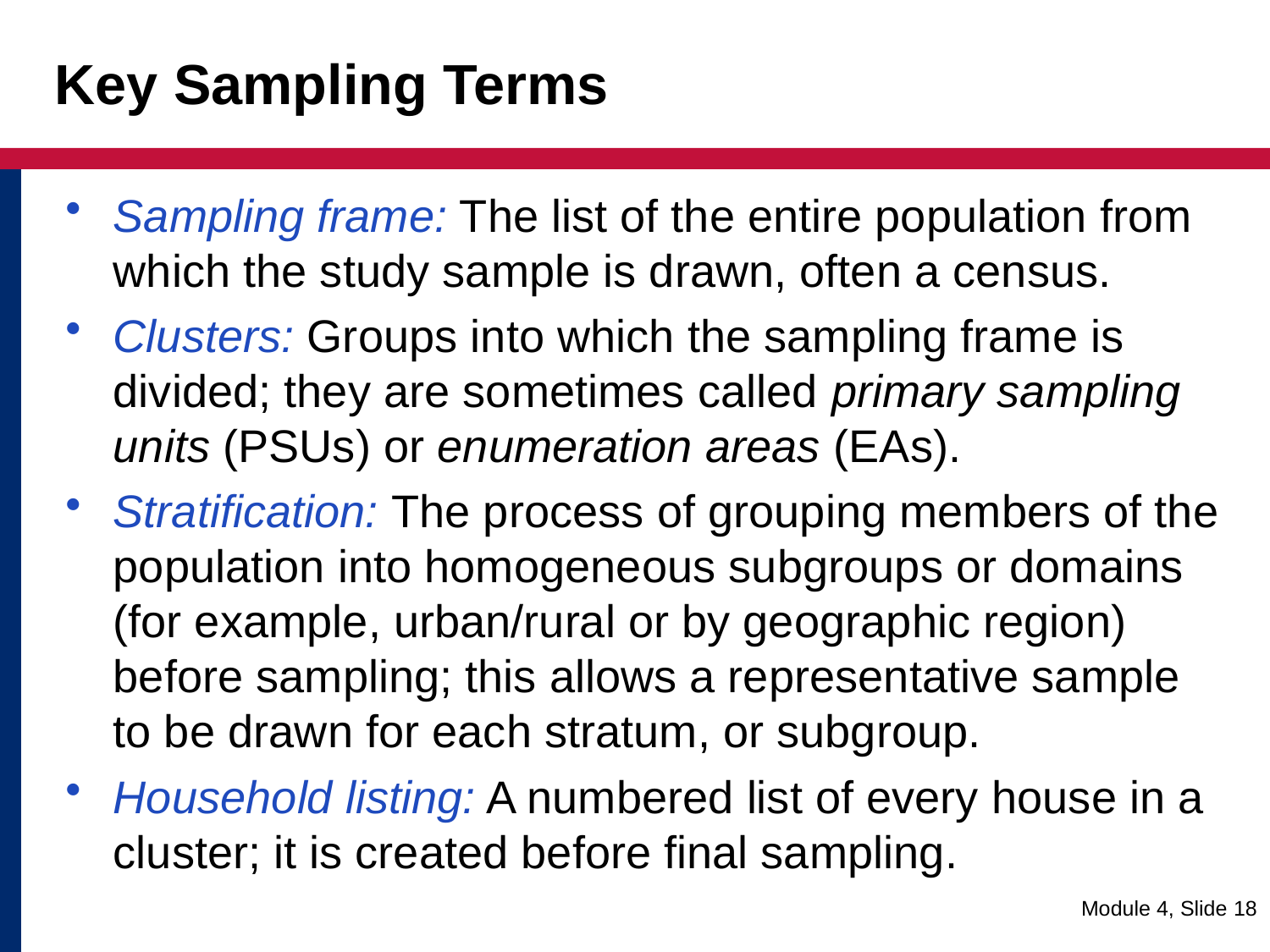

# Key Sampling Terms
Sampling frame: The list of the entire population from which the study sample is drawn, often a census.
Clusters: Groups into which the sampling frame is divided; they are sometimes called primary sampling units (PSUs) or enumeration areas (EAs).
Stratification: The process of grouping members of the population into homogeneous subgroups or domains (for example, urban/rural or by geographic region) before sampling; this allows a representative sample to be drawn for each stratum, or subgroup.
Household listing: A numbered list of every house in a cluster; it is created before final sampling.
Module 4, Slide 18